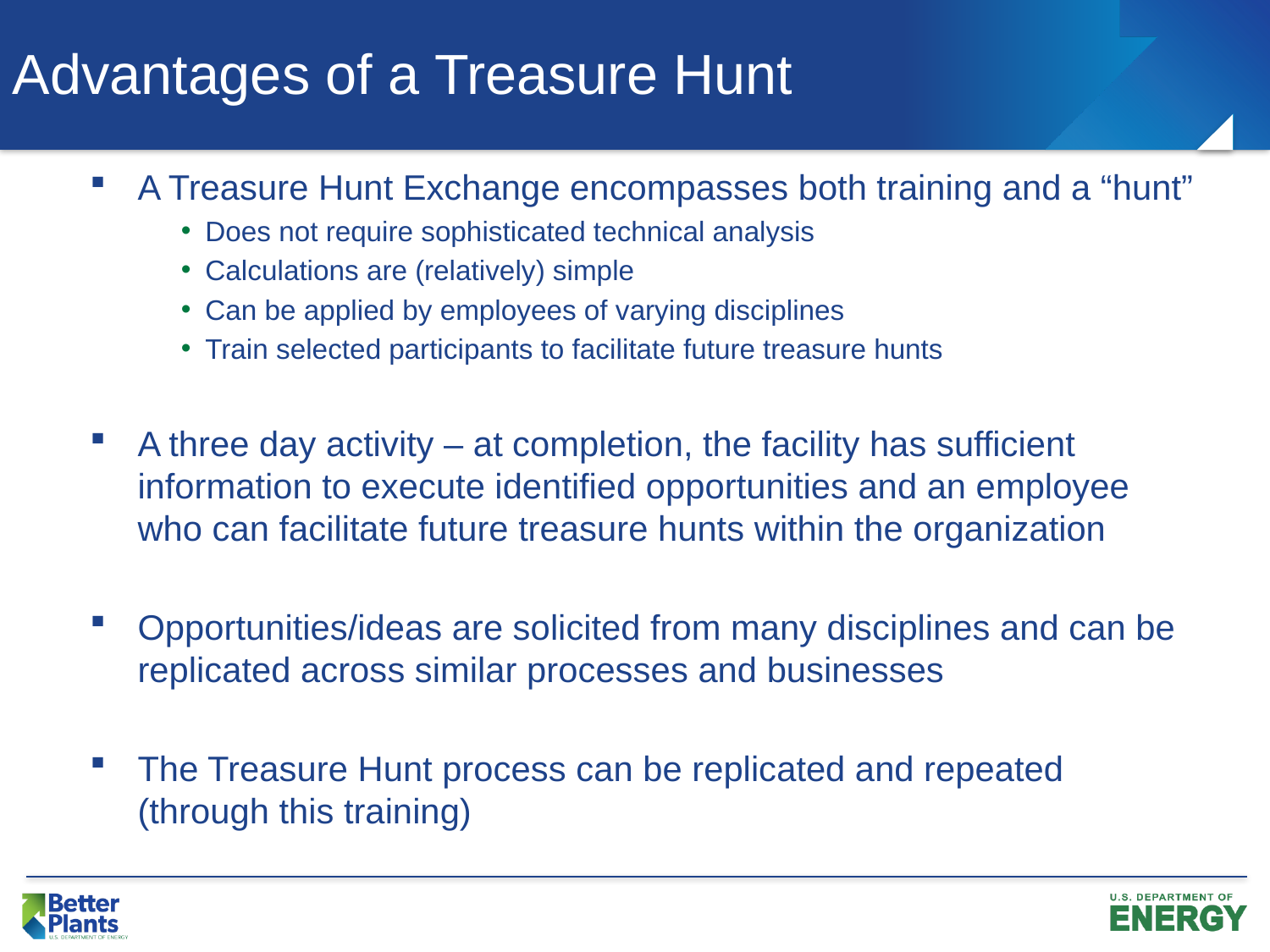

Advantages of a Treasure Hunt
A Treasure Hunt Exchange encompasses both training and a “hunt”
Does not require sophisticated technical analysis
Calculations are (relatively) simple
Can be applied by employees of varying disciplines
Train selected participants to facilitate future treasure hunts

A three day activity – at completion, the facility has sufficient information to execute identified opportunities and an employee who can facilitate future treasure hunts within the organization

Opportunities/ideas are solicited from many disciplines and can be replicated across similar processes and businesses

The Treasure Hunt process can be replicated and repeated (through this training)

# Overview – Treasure Hunt Exchange